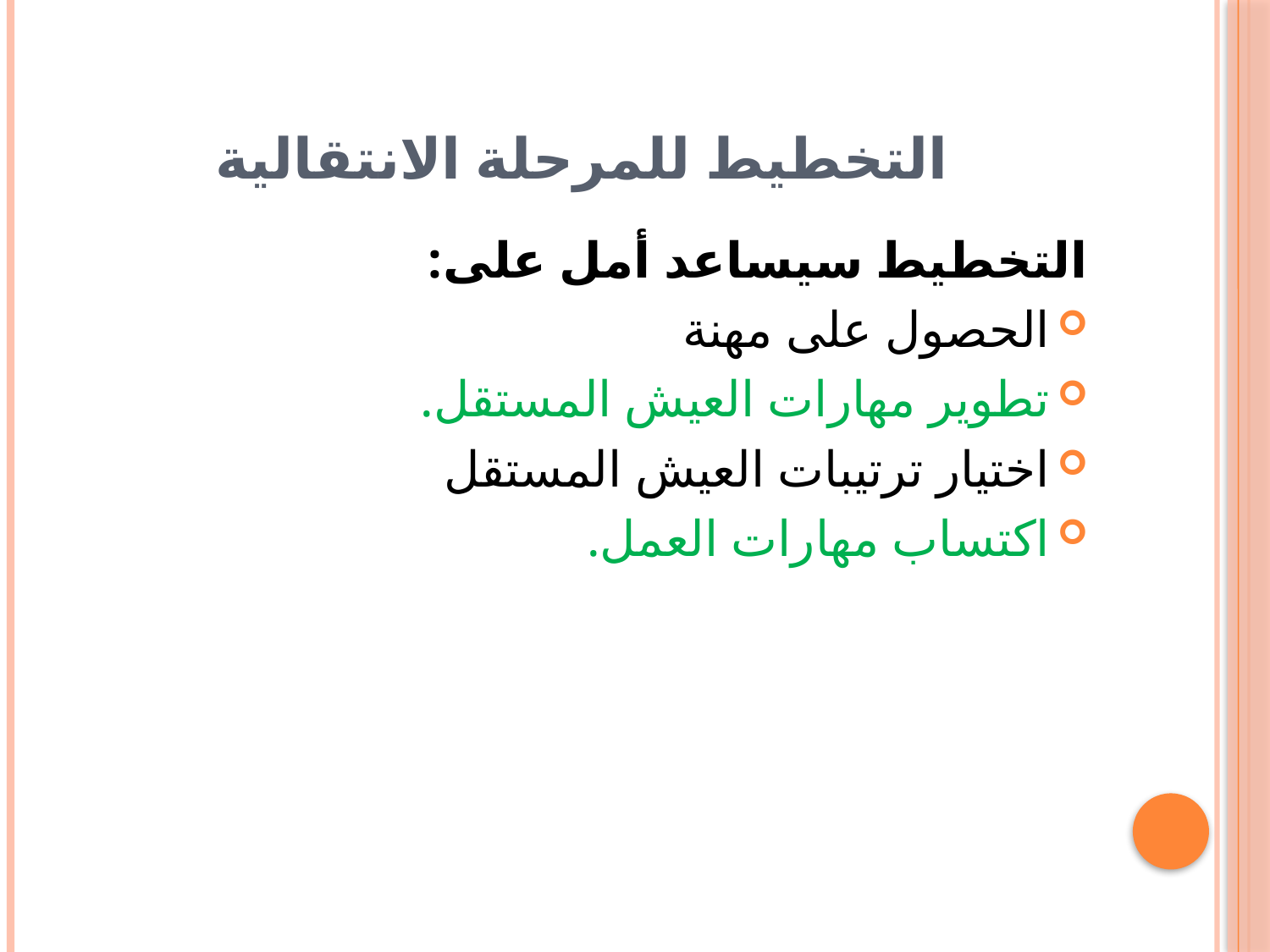

# التخطيط للمرحلة الانتقالية
التخطيط سيساعد أمل على:
الحصول على مهنة
تطوير مهارات العيش المستقل.
اختيار ترتيبات العيش المستقل
اكتساب مهارات العمل.